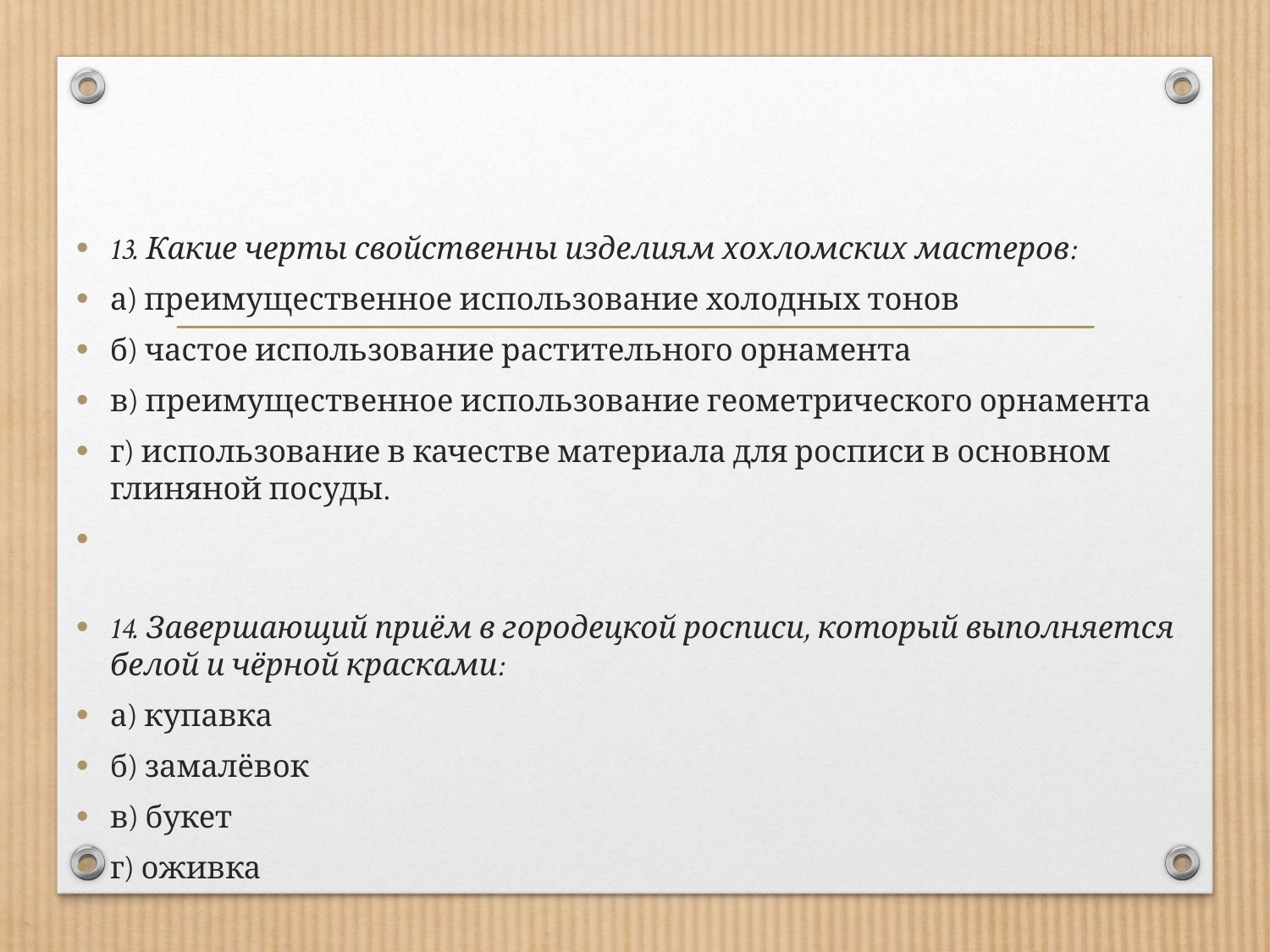

#
13. Какие черты свойственны изделиям хохломских мастеров:
а) преимущественное использование холодных тонов
б) частое использование растительного орнамента
в) преимущественное использование геометрического орнамента
г) использование в качестве материала для росписи в основном глиняной посуды.

14. Завершающий приём в городецкой росписи, который выполняется белой и чёрной красками:
а) купавка
б) замалёвок
в) букет
г) оживка